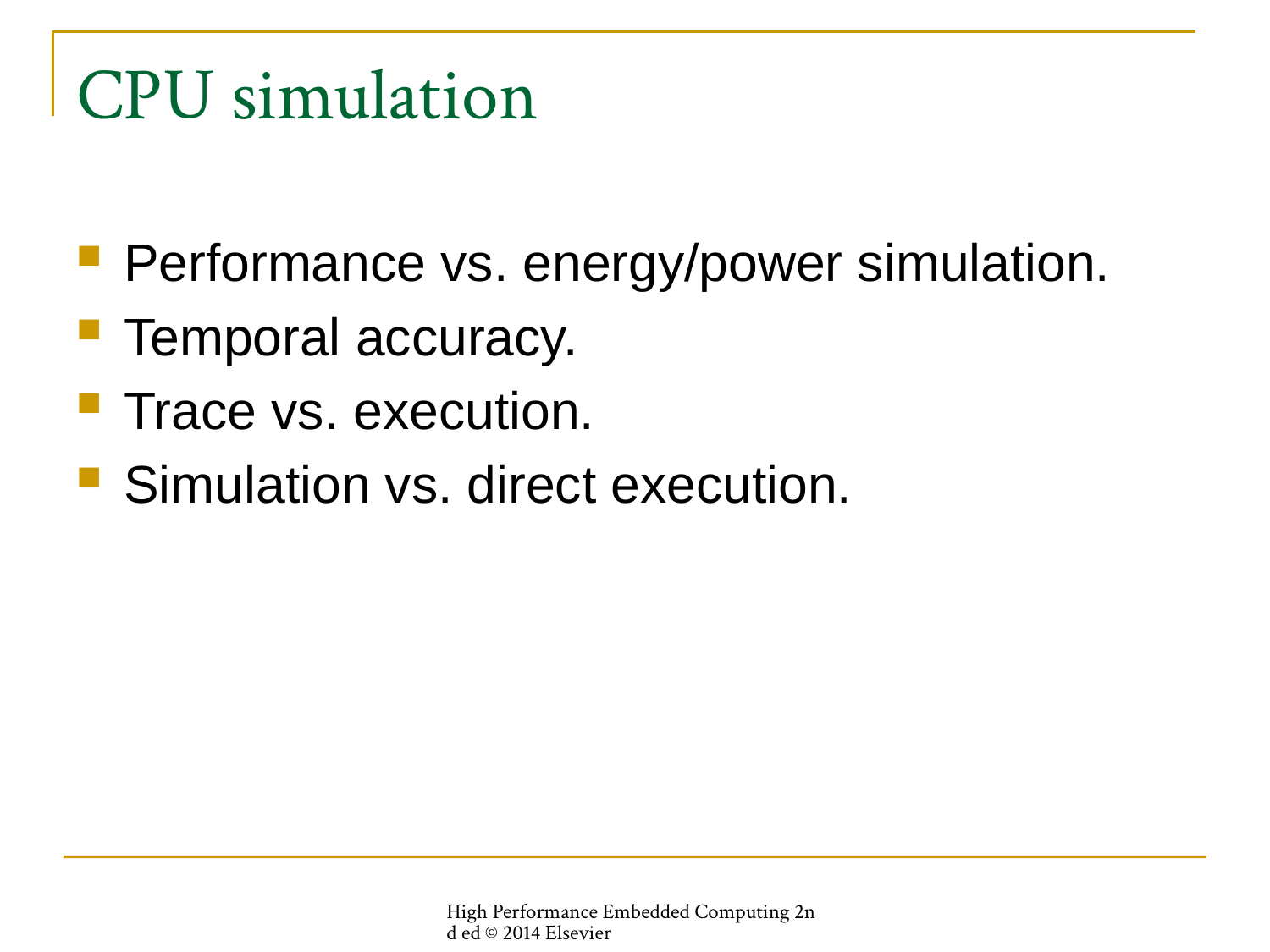

# CPU simulation
Performance vs. energy/power simulation.
Temporal accuracy.
Trace vs. execution.
Simulation vs. direct execution.
High Performance Embedded Computing 2nd ed © 2014 Elsevier